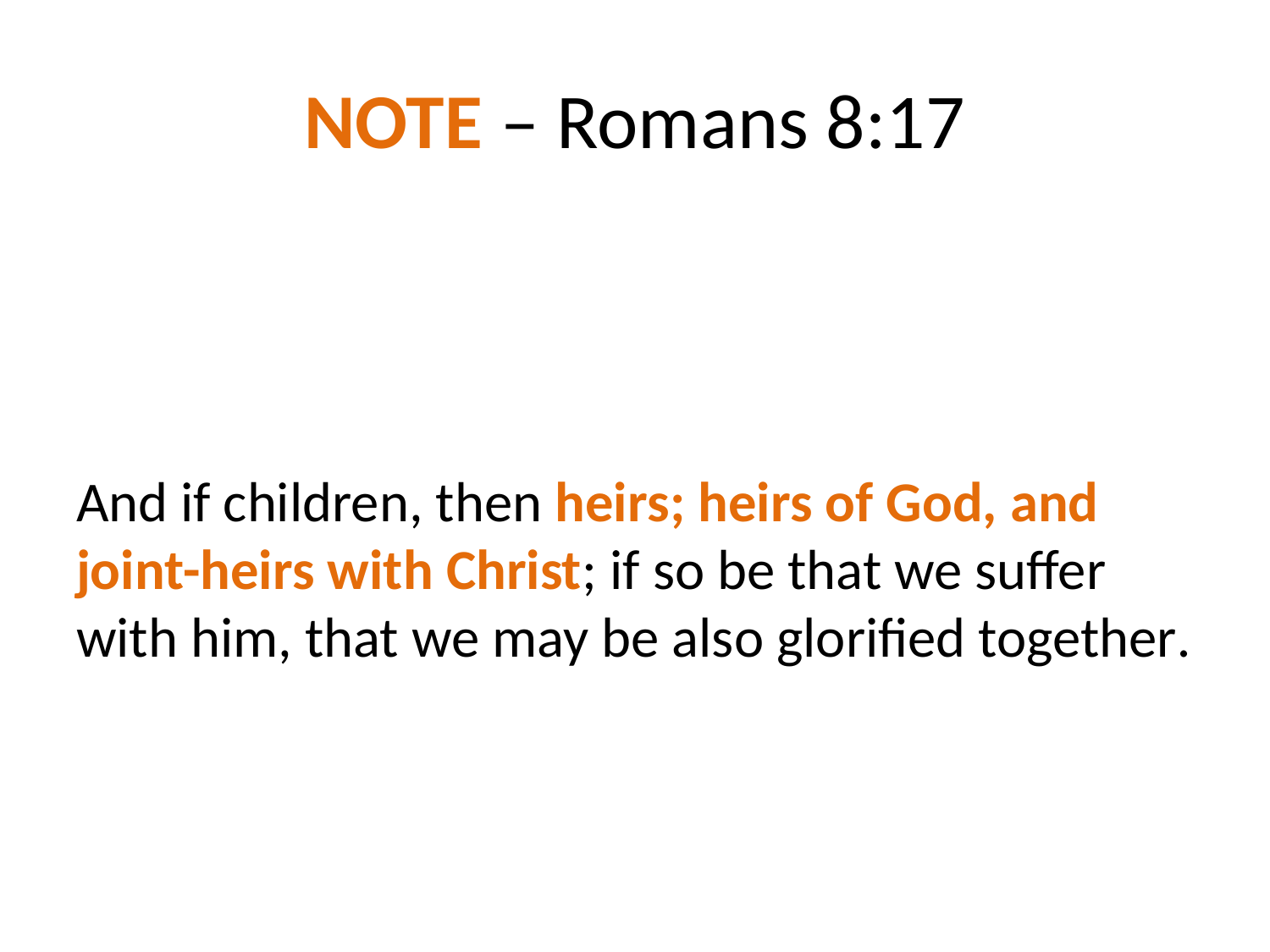

# NOTE – Romans 8:17

And if children, then heirs; heirs of God, and joint-heirs with Christ; if so be that we suffer with him, that we may be also glorified together.